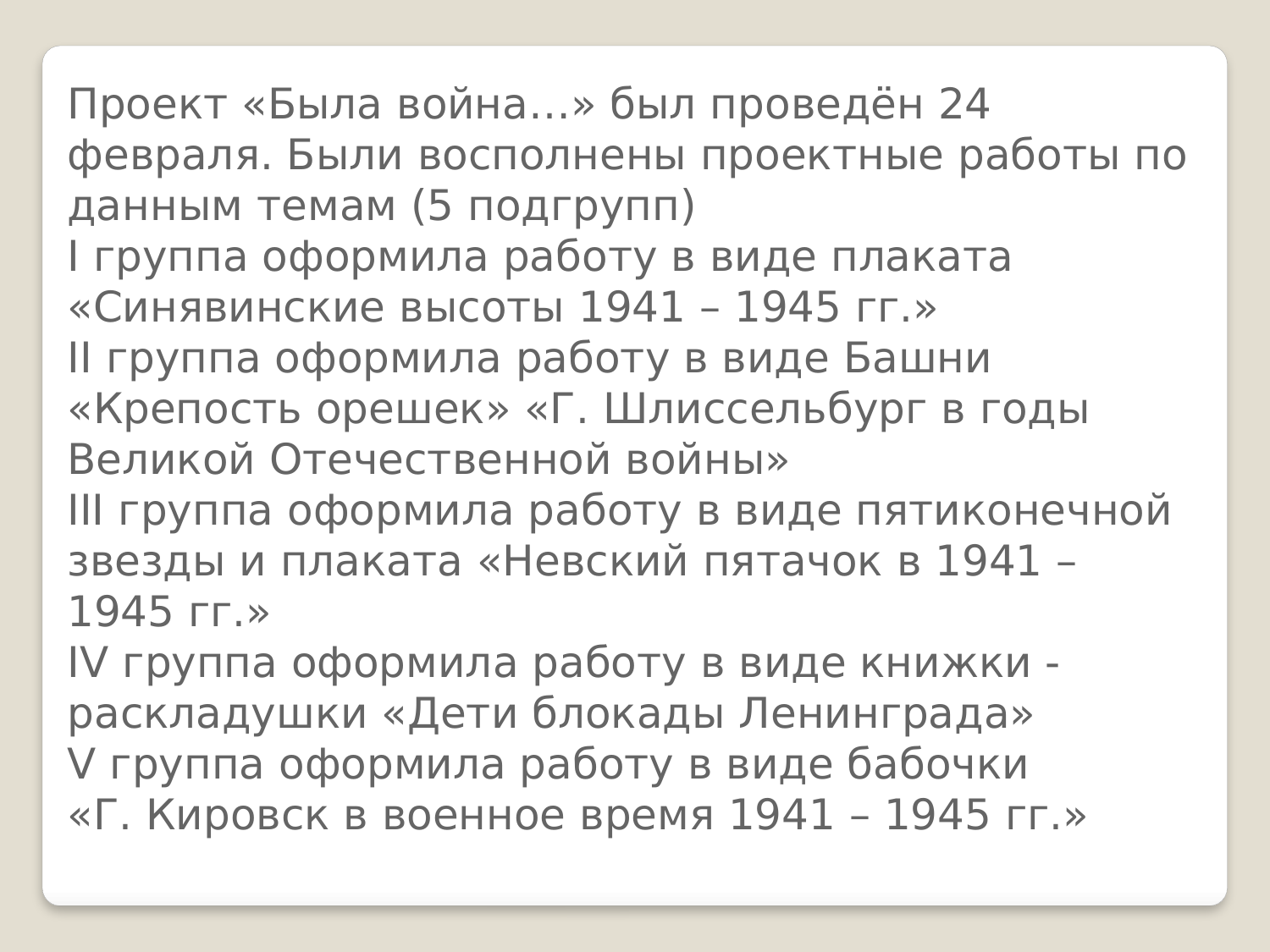

Проект «Была война…» был проведён 24 февраля. Были восполнены проектные работы по данным темам (5 подгрупп)
I группа оформила работу в виде плаката «Синявинские высоты 1941 – 1945 гг.»
II группа оформила работу в виде Башни «Крепость орешек» «Г. Шлиссельбург в годы Великой Отечественной войны»
III группа оформила работу в виде пятиконечной звезды и плаката «Невский пятачок в 1941 – 1945 гг.»
IV группа оформила работу в виде книжки - раскладушки «Дети блокады Ленинграда»
V группа оформила работу в виде бабочки
«Г. Кировск в военное время 1941 – 1945 гг.»